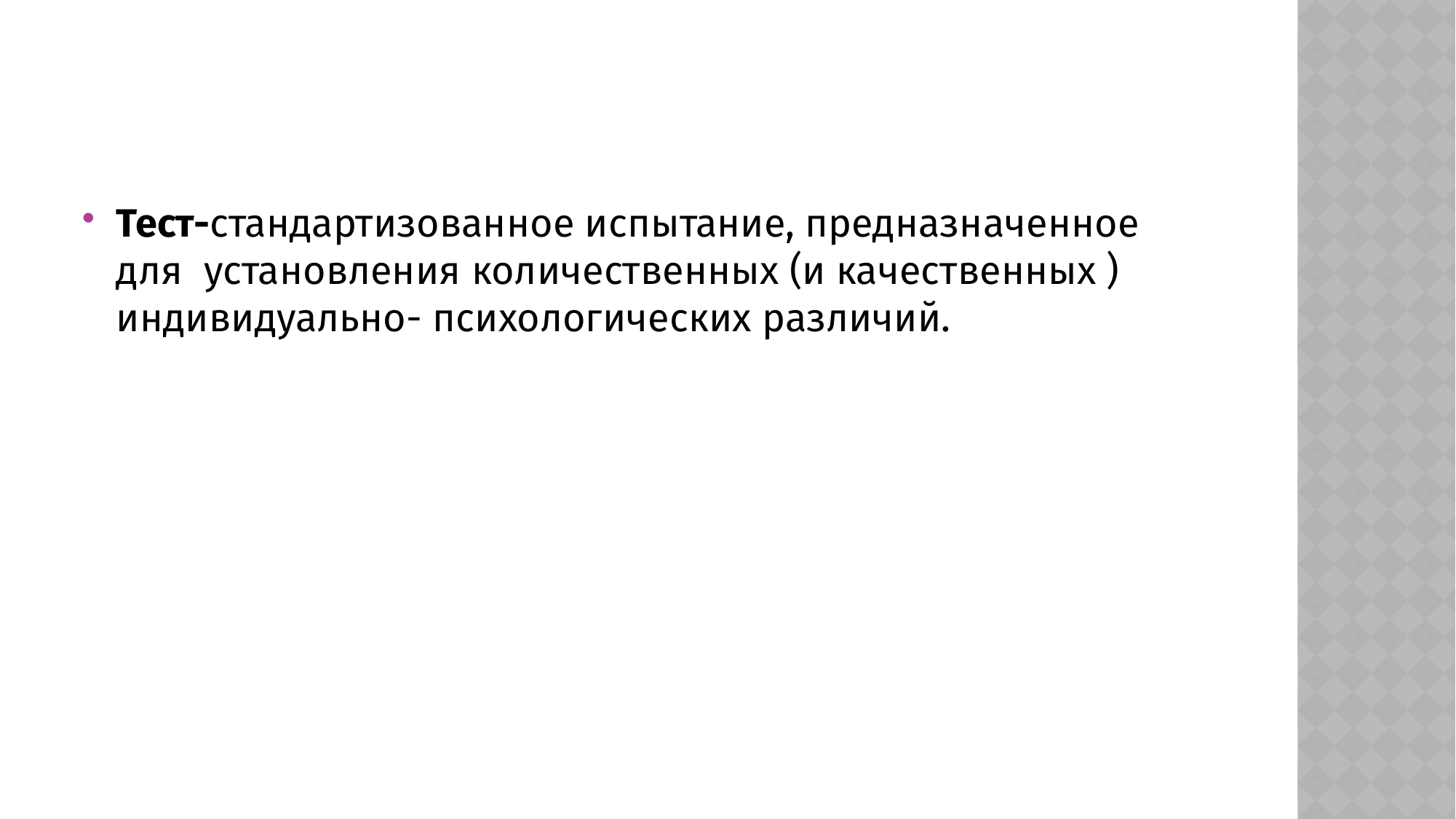

#
Тест-стандартизованное испытание, предназначенное для  установления количественных (и качественных ) индивидуально- психологических различий.